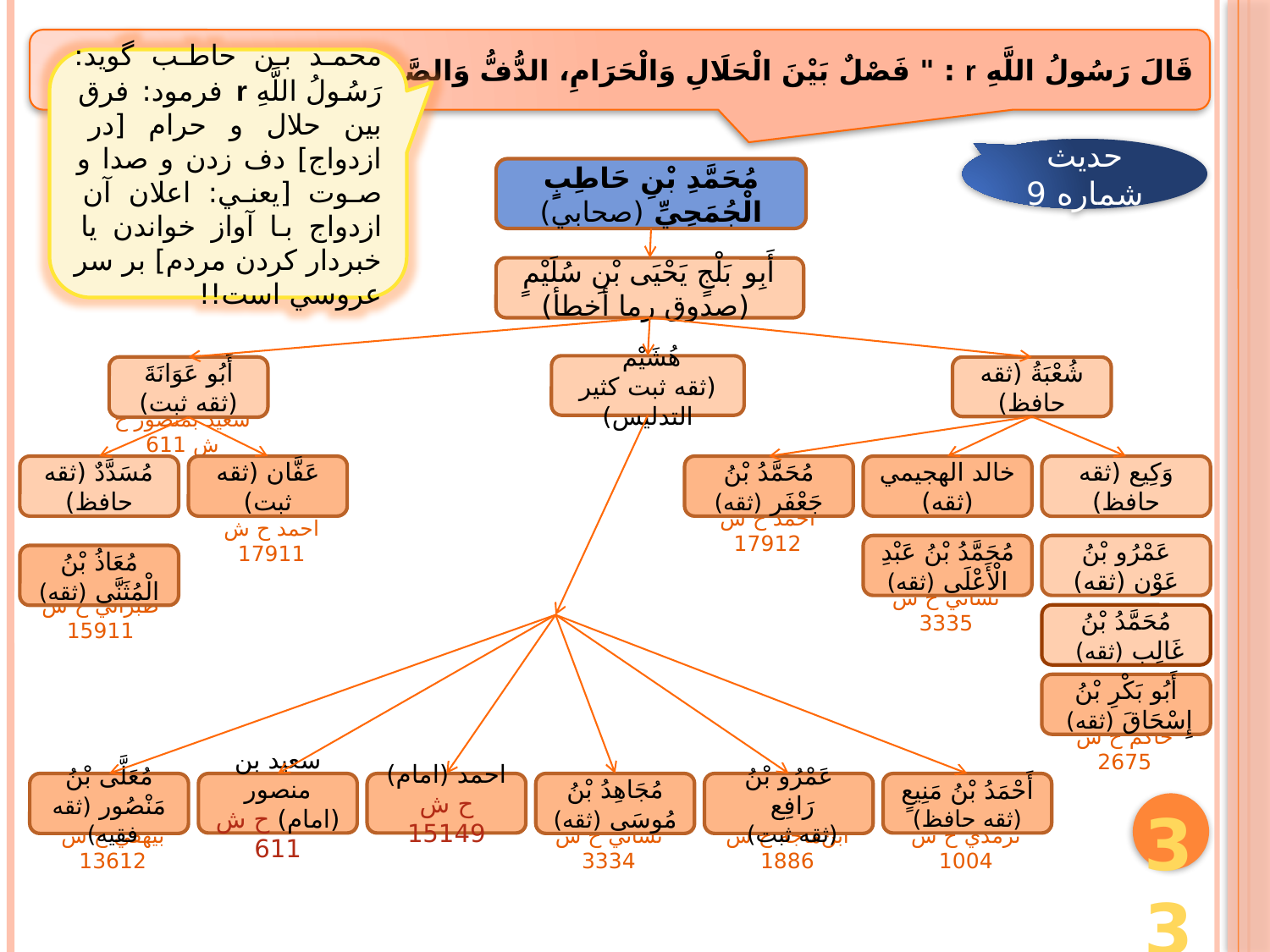

قَالَ رَسُولُ اللَّهِ r : " فَصْلٌ بَيْنَ الْحَلَالِ وَالْحَرَامِ، الدُّفُّ وَالصَّوْتُ فِي النِّكَاحِ "
محمد بن حاطب گويد: رَسُولُ اللَّهِ r فرمود: فرق بين حلال و حرام [در ازدواج] دف زدن و صدا و صوت [يعني: اعلان آن ازدواج با آواز خواندن يا خبردار كردن مردم] بر سر عروسي است!!
حديث شماره 9
مُحَمَّدِ بْنِ حَاطِبٍ الْجُمَحِيِّ (صحابي)
أَبِو بَلْجٍ يَحْيَى بْنِ سُلَيْمٍ
 (صدوق رما أخطأ)
هُشَيْم
(ثقه ثبت كثير التدليس)
أَبُو عَوَانَةَ (ثقه ثبت)
شُعْبَةُ (ثقه حافظ)
سعيد بمنصور ح ش 611
مُسَدَّدٌ (ثقه حافظ)
عَفَّان (ثقه ثبت)
مُحَمَّدُ بْنُ جَعْفَر (ثقه)
خالد الهجيمي (ثقه)
وَكِيع (ثقه حافظ)
احمد ح ش 17912
احمد ح ش 17911
عَمْرُو بْنُ عَوْن (ثقه)
مُحَمَّدُ بْنُ عَبْدِ الْأَعْلَى (ثقه)
مُعَاذُ بْنُ الْمُثَنَّى (ثقه)
نسائي ح ش 3335
طبراني ح ش 15911
مُحَمَّدُ بْنُ غَالِب (ثقه)
أَبُو بَكْرِ بْنُ إِسْحَاقَ (ثقه)
حاكم ح ش 2675
مُعَلَّى بْنُ مَنْصُور (ثقه فقيه)
سعيد بن منصور (امام) ح ش 611
احمد (امام)
ح ش 15149
مُجَاهِدُ بْنُ مُوسَى (ثقه)
عَمْرُو بْنُ رَافِع
(ثقه ثبت)
أَحْمَدُ بْنُ مَنِيعٍ
(ثقه حافظ)
33
بيهقي ح ش 13612
نسائي ح ش 3334
ابن‌ماجه ح ش 1886
ترمذي ح ش 1004